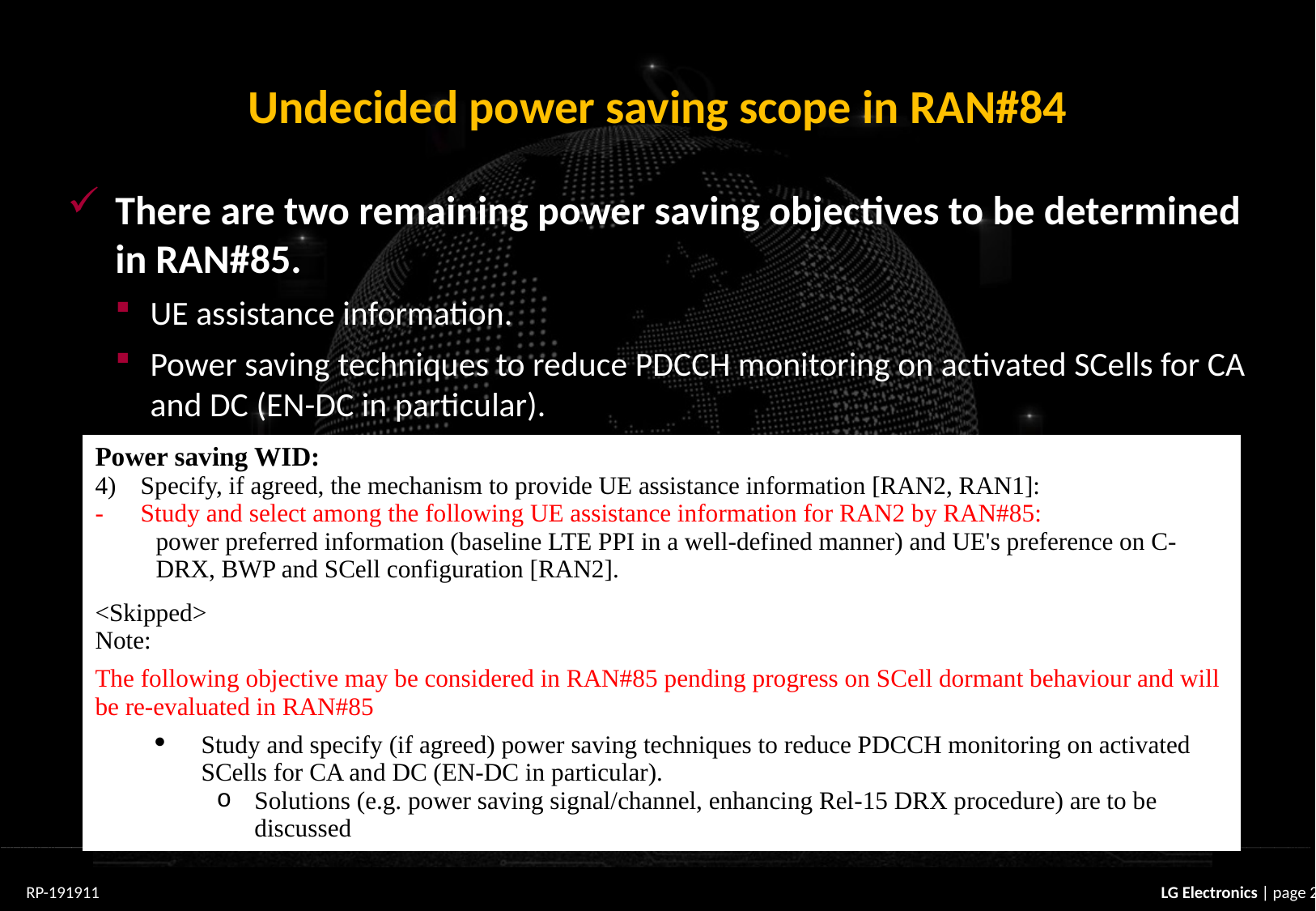

# Undecided power saving scope in RAN#84
There are two remaining power saving objectives to be determined in RAN#85.
UE assistance information.
Power saving techniques to reduce PDCCH monitoring on activated SCells for CA and DC (EN-DC in particular).

| Power saving WID: Specify, if agreed, the mechanism to provide UE assistance information [RAN2, RAN1]: Study and select among the following UE assistance information for RAN2 by RAN#85: power preferred information (baseline LTE PPI in a well-defined manner) and UE's preference on C-DRX, BWP and SCell configuration [RAN2]. <Skipped> Note: The following objective may be considered in RAN#85 pending progress on SCell dormant behaviour and will be re-evaluated in RAN#85 Study and specify (if agreed) power saving techniques to reduce PDCCH monitoring on activated SCells for CA and DC (EN-DC in particular). Solutions (e.g. power saving signal/channel, enhancing Rel-15 DRX procedure) are to be discussed |
| --- |